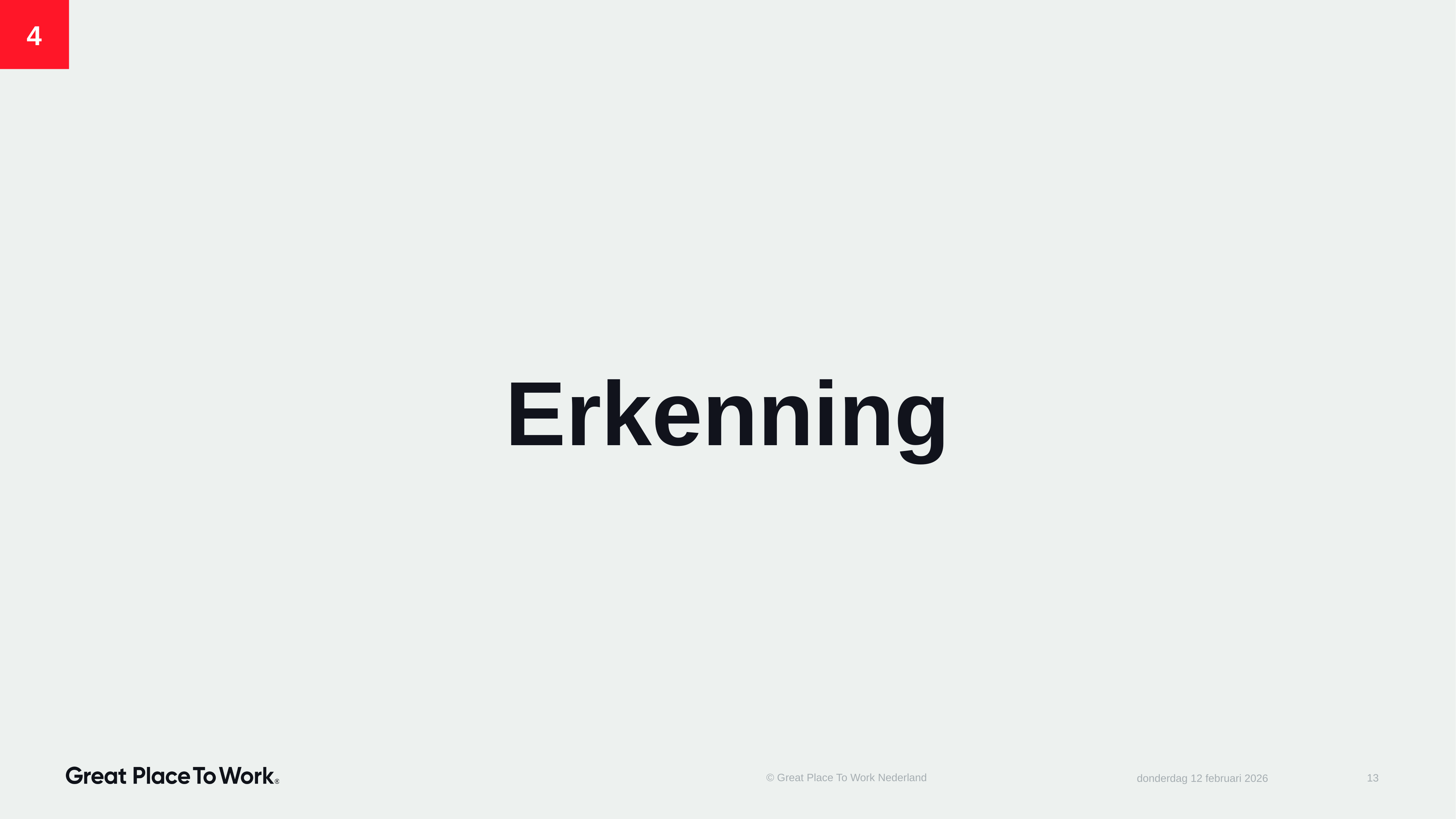

4
Erkenning
© Great Place To Work Nederland
13
donderdag 12 februari 2026